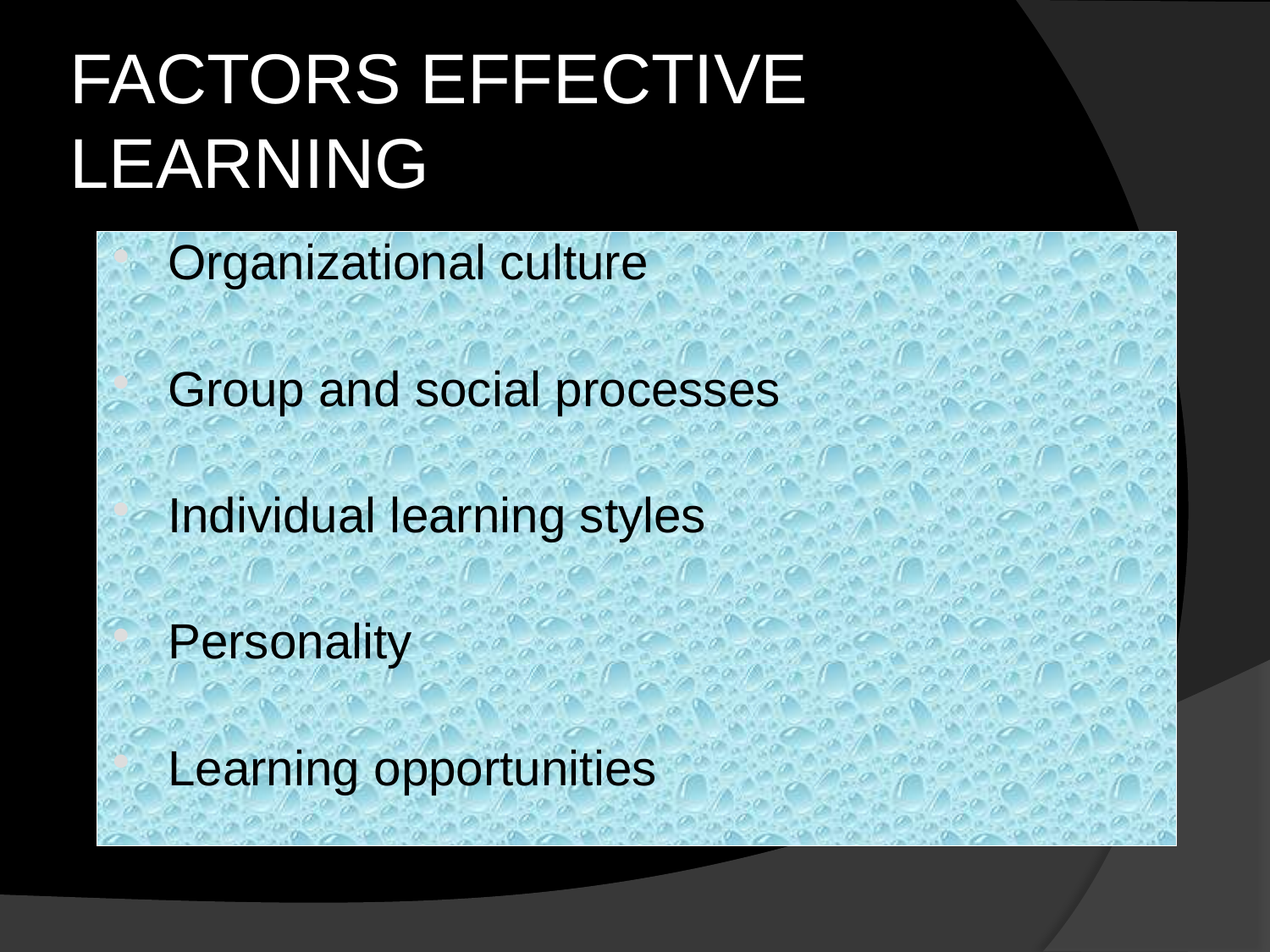

# FACTORS EFFECTIVE LEARNING
Organizational culture

Group and social processes

Individual learning styles

Personality

Learning opportunities